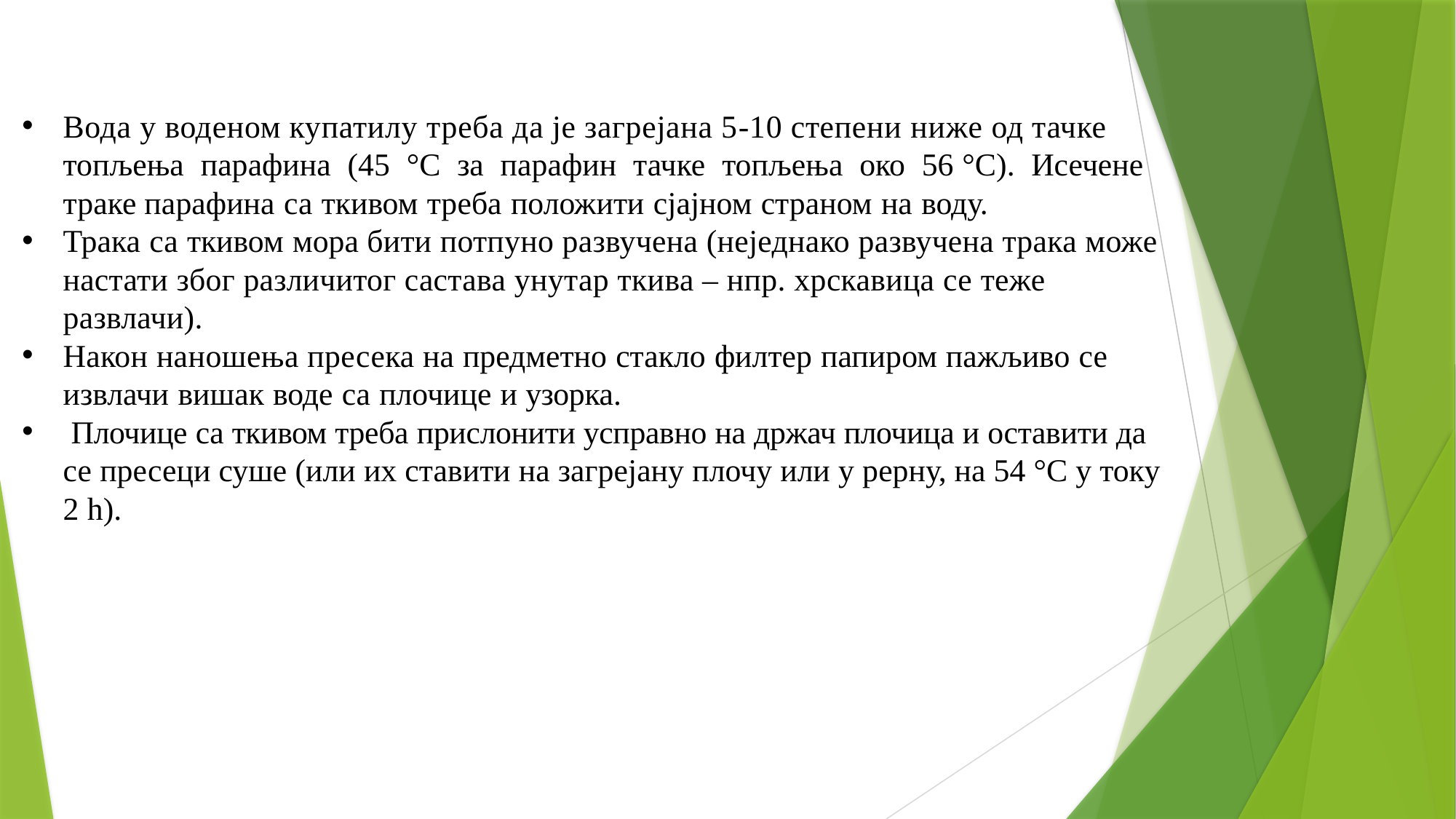

Вода у воденом купатилу треба да је загрејана 5-10 степени ниже од тачке топљења  парафина  (45  °C  за  парафин  тачке  топљења  око  56 °C).  Исечене  траке парафина са ткивом треба положити сјајном страном на воду.
Трака са ткивом мора бити потпуно развучена (неједнако развучена трака може настати због различитог састава унутар ткива – нпр. хрскавица се теже развлачи).
Након наношења пресека на предметно стакло филтер папиром пажљиво се извлачи вишак воде са плочице и узорка.
 Плочице са ткивом треба прислонити усправно на држач плочица и оставити да се пресеци суше (или их ставити на загрејану плочу или у рерну, на 54 °C у току 2 h).